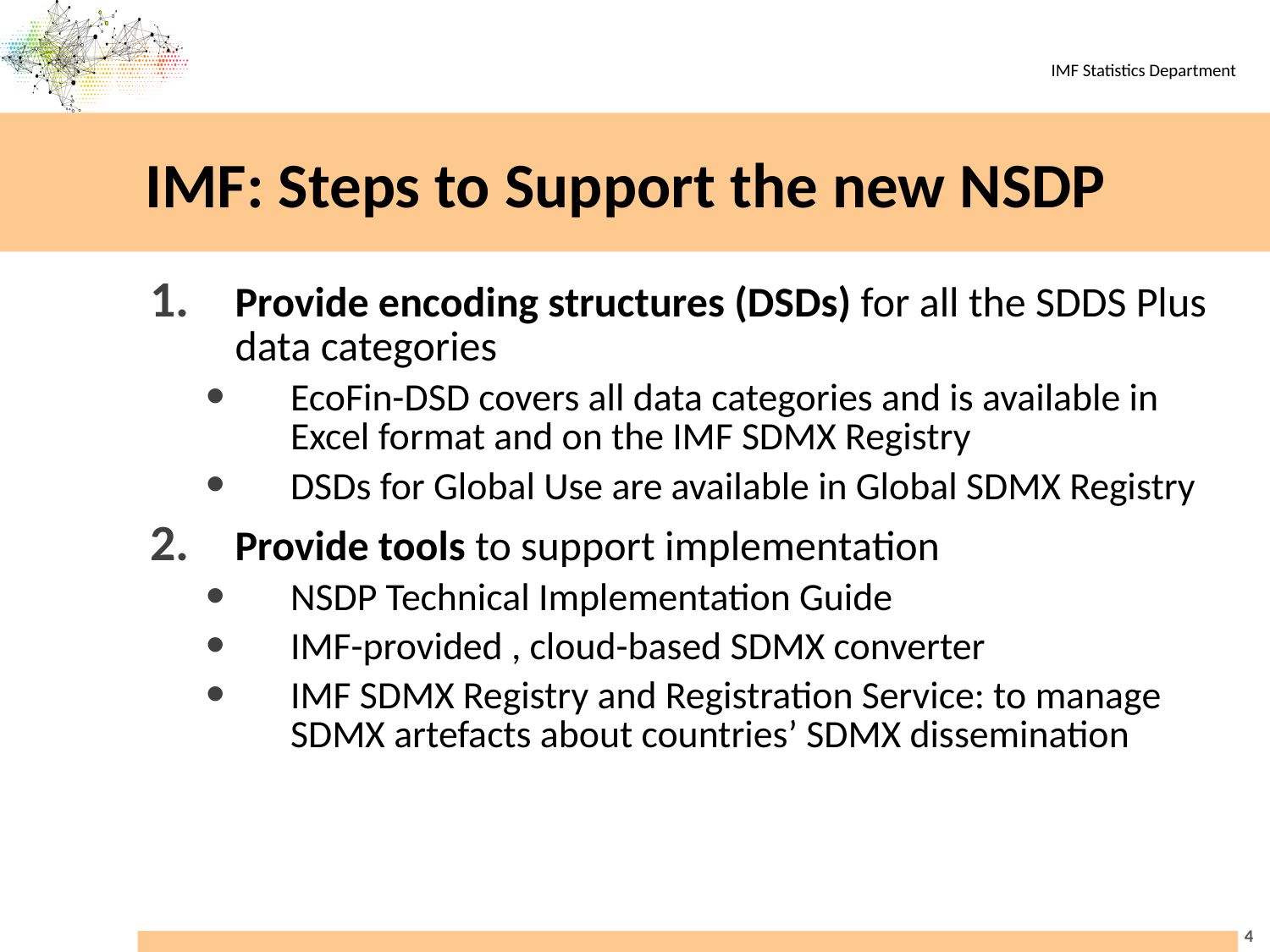

# IMF: Steps to Support the new NSDP
Provide encoding structures (DSDs) for all the SDDS Plus data categories
EcoFin-DSD covers all data categories and is available in Excel format and on the IMF SDMX Registry
DSDs for Global Use are available in Global SDMX Registry
Provide tools to support implementation
NSDP Technical Implementation Guide
IMF-provided , cloud-based SDMX converter
IMF SDMX Registry and Registration Service: to manage SDMX artefacts about countries’ SDMX dissemination
4